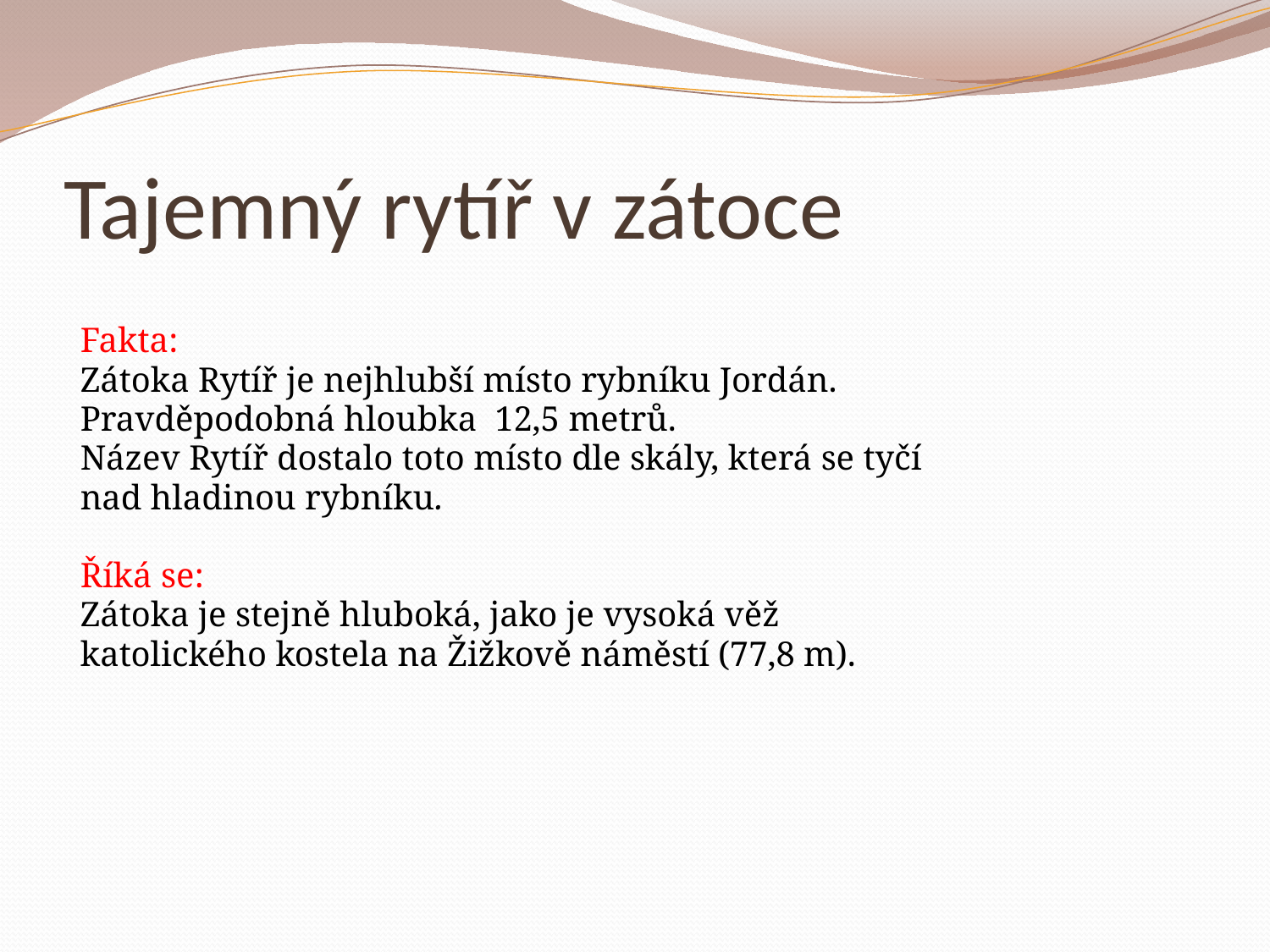

# Tajemný rytíř v zátoce

Fakta:
Zátoka Rytíř je nejhlubší místo rybníku Jordán.
Pravděpodobná hloubka  12,5 metrů.
Název Rytíř dostalo toto místo dle skály, která se tyčí
nad hladinou rybníku.

Říká se:
Zátoka je stejně hluboká, jako je vysoká věž
katolického kostela na Žižkově náměstí (77,8 m).